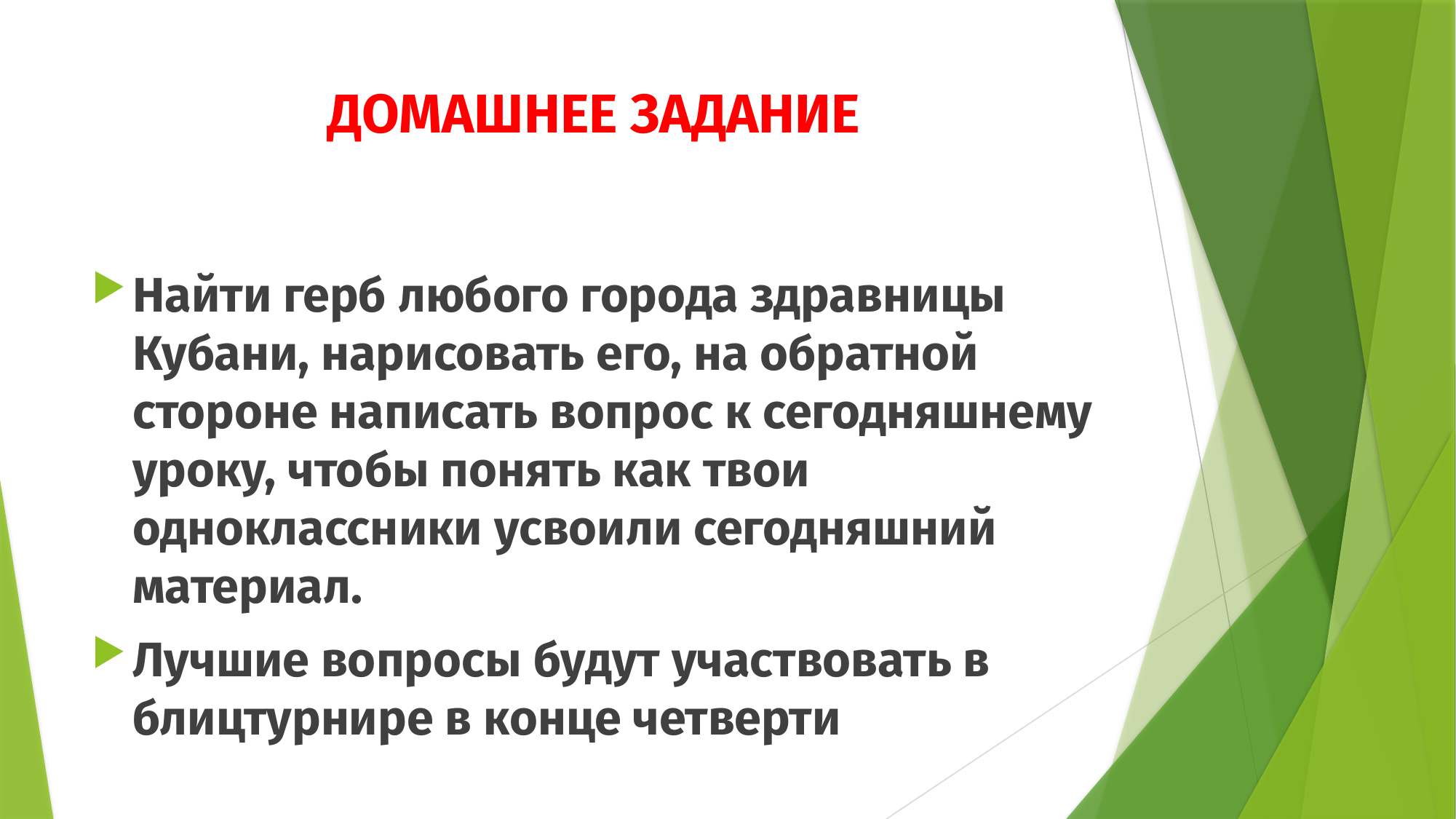

# ДОМАШНЕЕ ЗАДАНИЕ
Найти герб любого города здравницы Кубани, нарисовать его, на обратной стороне написать вопрос к сегодняшнему уроку, чтобы понять как твои одноклассники усвоили сегодняшний материал.
Лучшие вопросы будут участвовать в блицтурнире в конце четверти